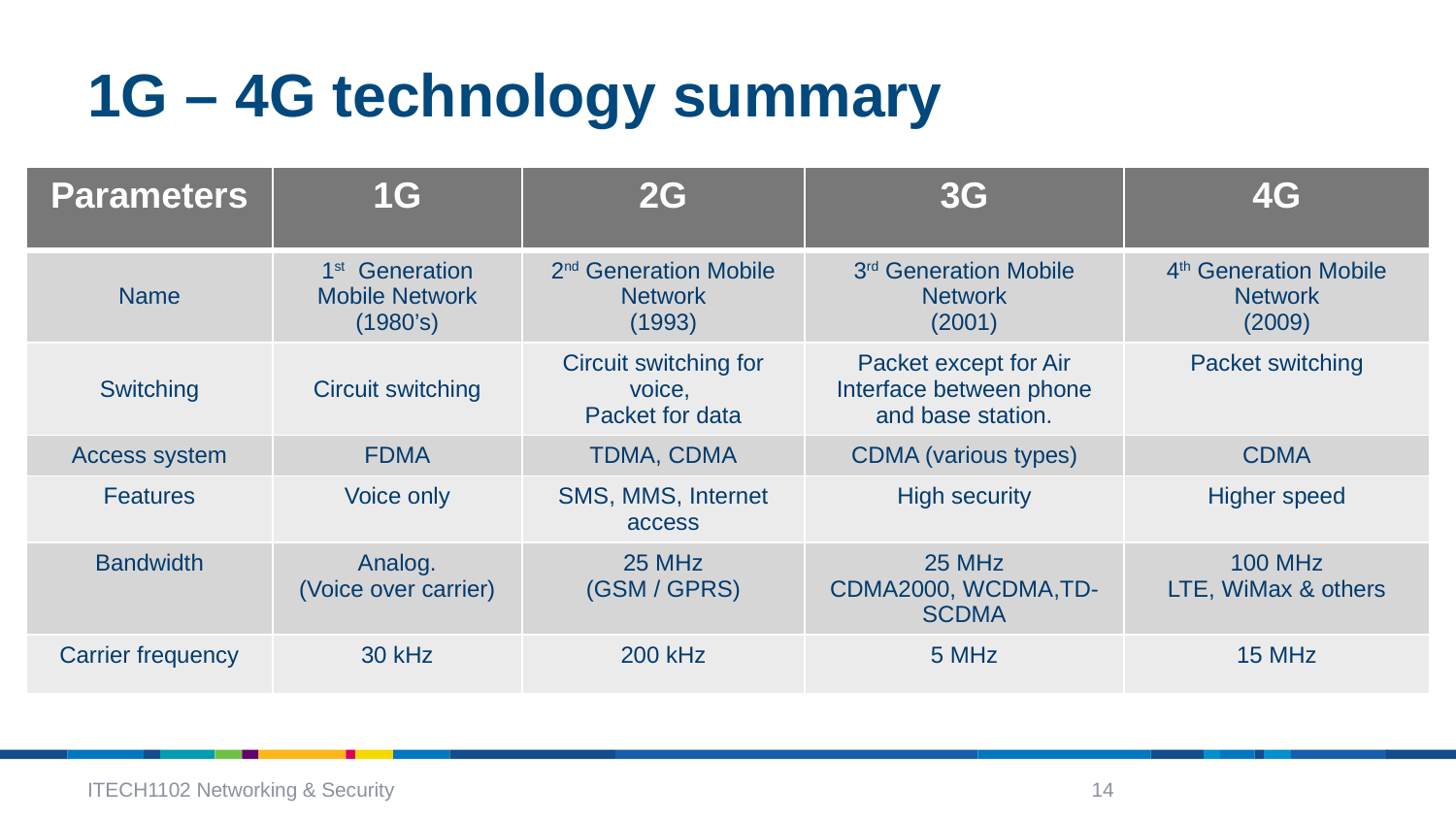

# 1G – 4G technology summary
| Parameters | 1G | 2G | 3G | 4G |
| --- | --- | --- | --- | --- |
| Name | 1st Generation Mobile Network (1980’s) | 2nd Generation Mobile Network (1993) | 3rd Generation Mobile Network (2001) | 4th Generation Mobile Network (2009) |
| Switching | Circuit switching | Circuit switching for voice, Packet for data | Packet except for Air Interface between phone and base station. | Packet switching |
| Access system | FDMA | TDMA, CDMA | CDMA (various types) | CDMA |
| Features | Voice only | SMS, MMS, Internet access | High security | Higher speed |
| Bandwidth | Analog. (Voice over carrier) | 25 MHz (GSM / GPRS) | 25 MHz CDMA2000, WCDMA,TD-SCDMA | 100 MHz LTE, WiMax & others |
| Carrier frequency | 30 kHz | 200 kHz | 5 MHz | 15 MHz |
ITECH1102 Networking & Security
14